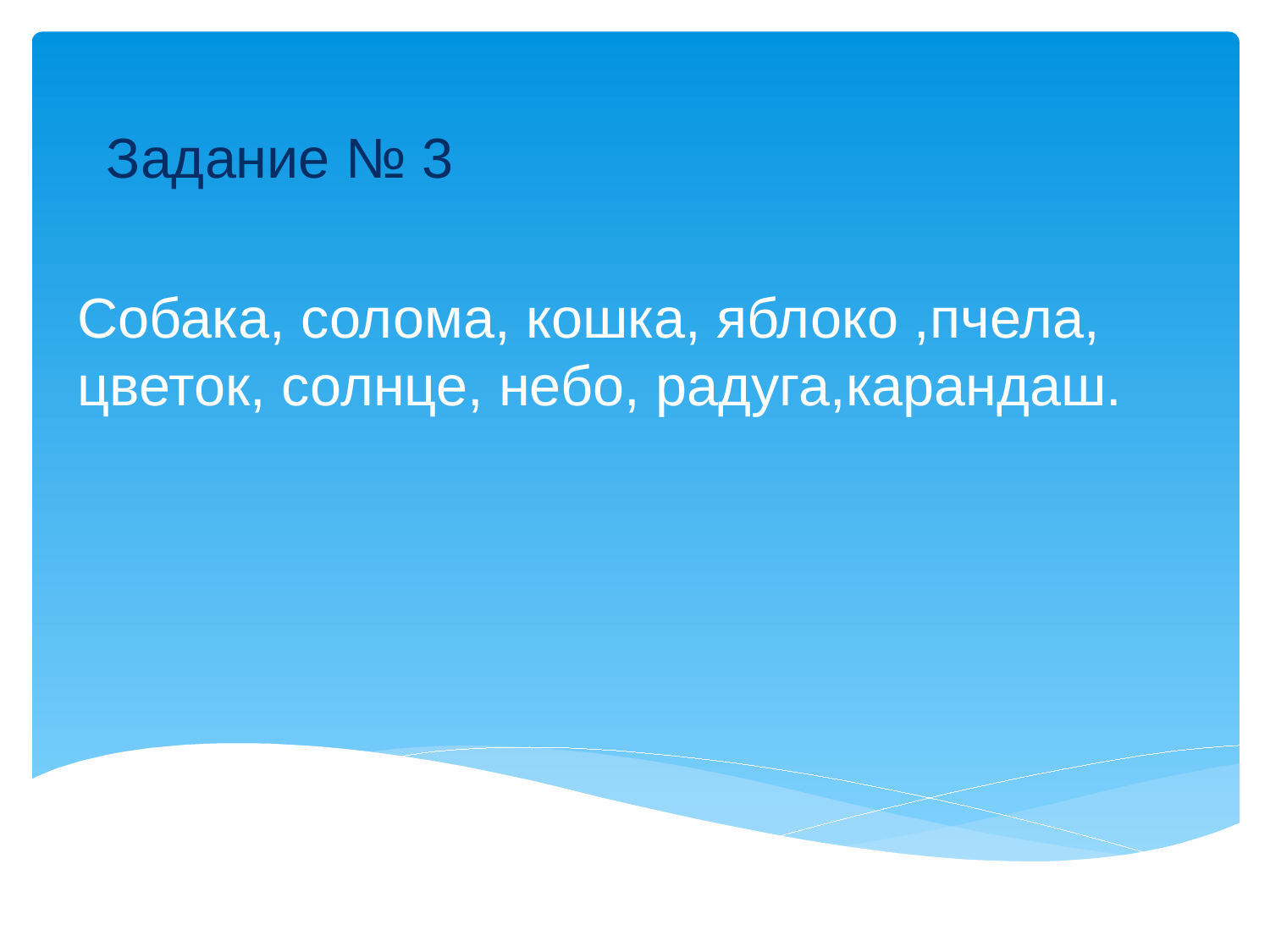

# Задание № 3

Собака, солома, кошка, яблоко ,пчела, цветок, солнце, небо, радуга,карандаш.